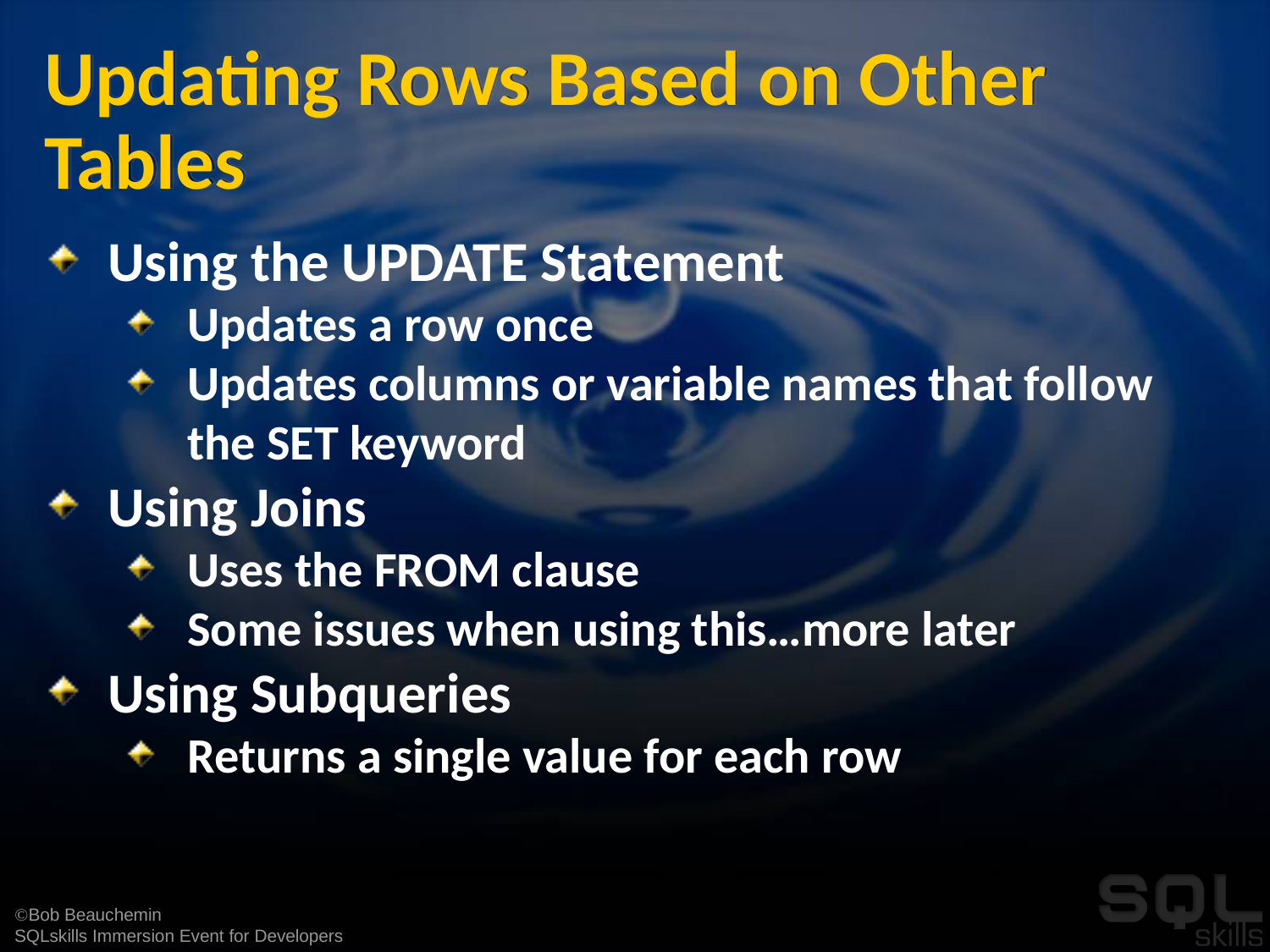

# Updating Rows Based on Other Tables
Using the UPDATE Statement
Updates a row once
Updates columns or variable names that follow the SET keyword
Using Joins
Uses the FROM clause
Some issues when using this…more later
Using Subqueries
Returns a single value for each row